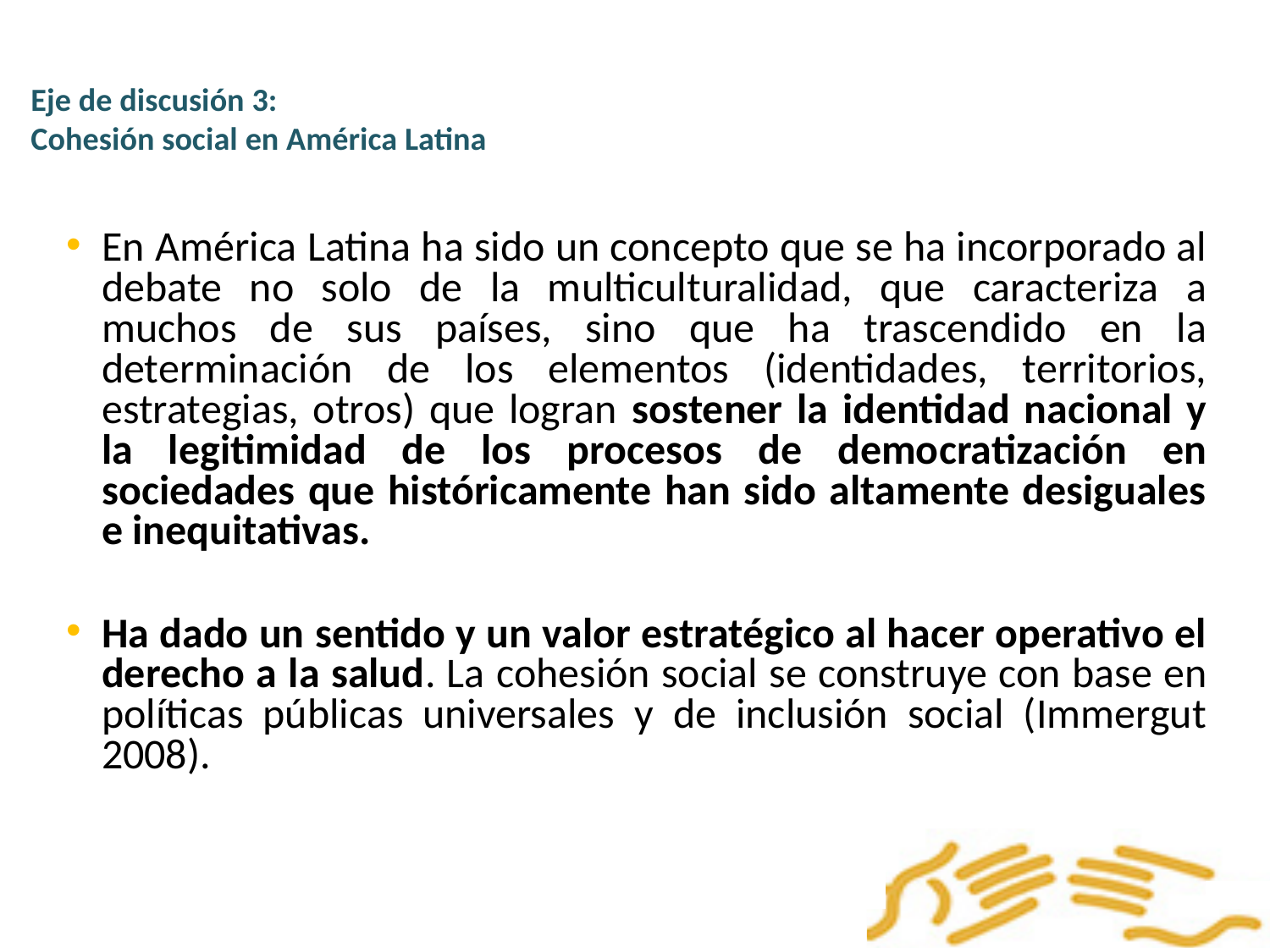

Eje de discusión 3:
Cohesión social en América Latina
En América Latina ha sido un concepto que se ha incorporado al debate no solo de la multiculturalidad, que caracteriza a muchos de sus países, sino que ha trascendido en la determinación de los elementos (identidades, territorios, estrategias, otros) que logran sostener la identidad nacional y la legitimidad de los procesos de democratización en sociedades que históricamente han sido altamente desiguales e inequitativas.

Ha dado un sentido y un valor estratégico al hacer operativo el derecho a la salud. La cohesión social se construye con base en políticas públicas universales y de inclusión social (Immergut 2008).